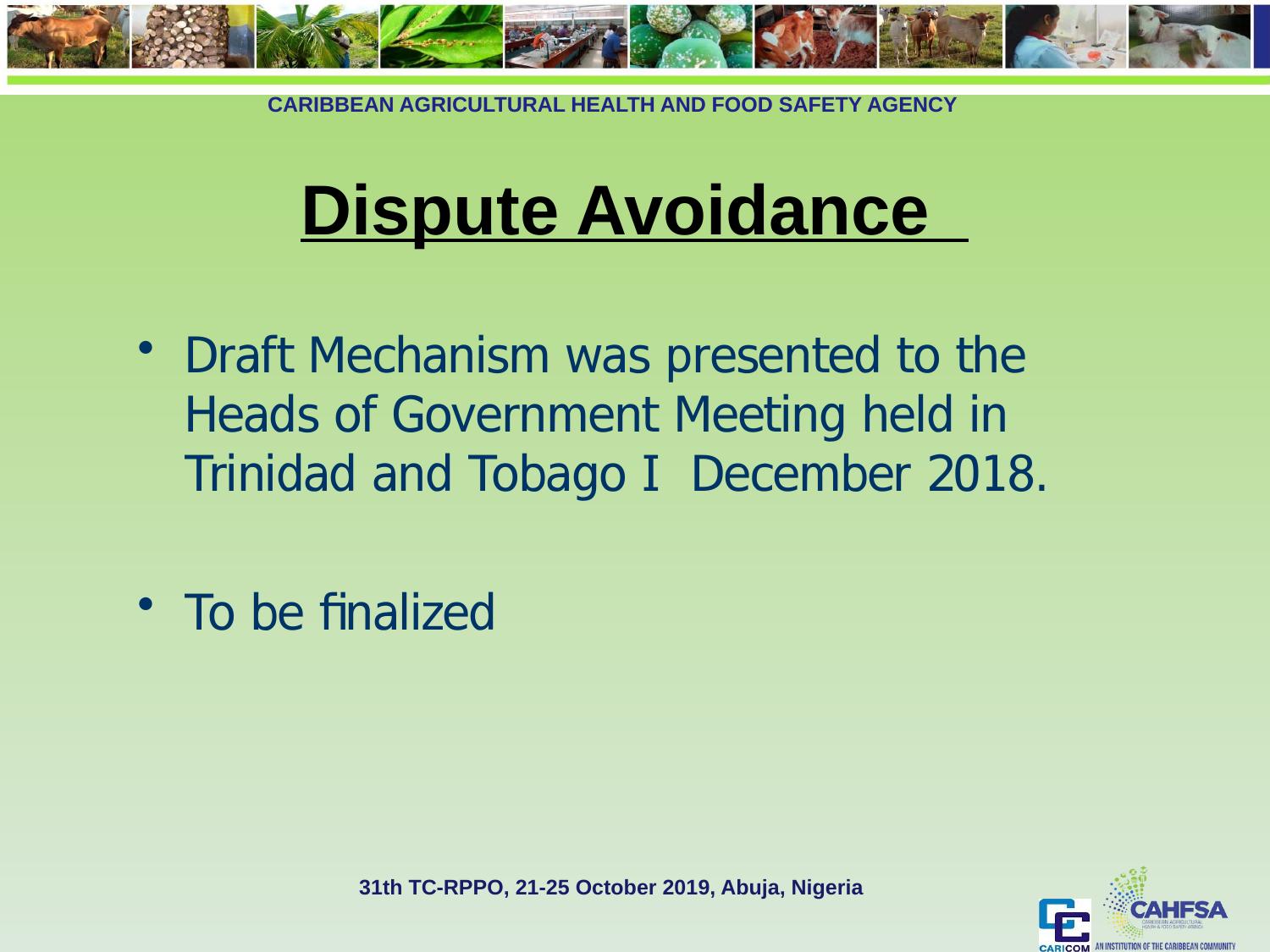

# Dispute Avoidance
Draft Mechanism was presented to the Heads of Government Meeting held in Trinidad and Tobago I  December 2018.

To be finalized